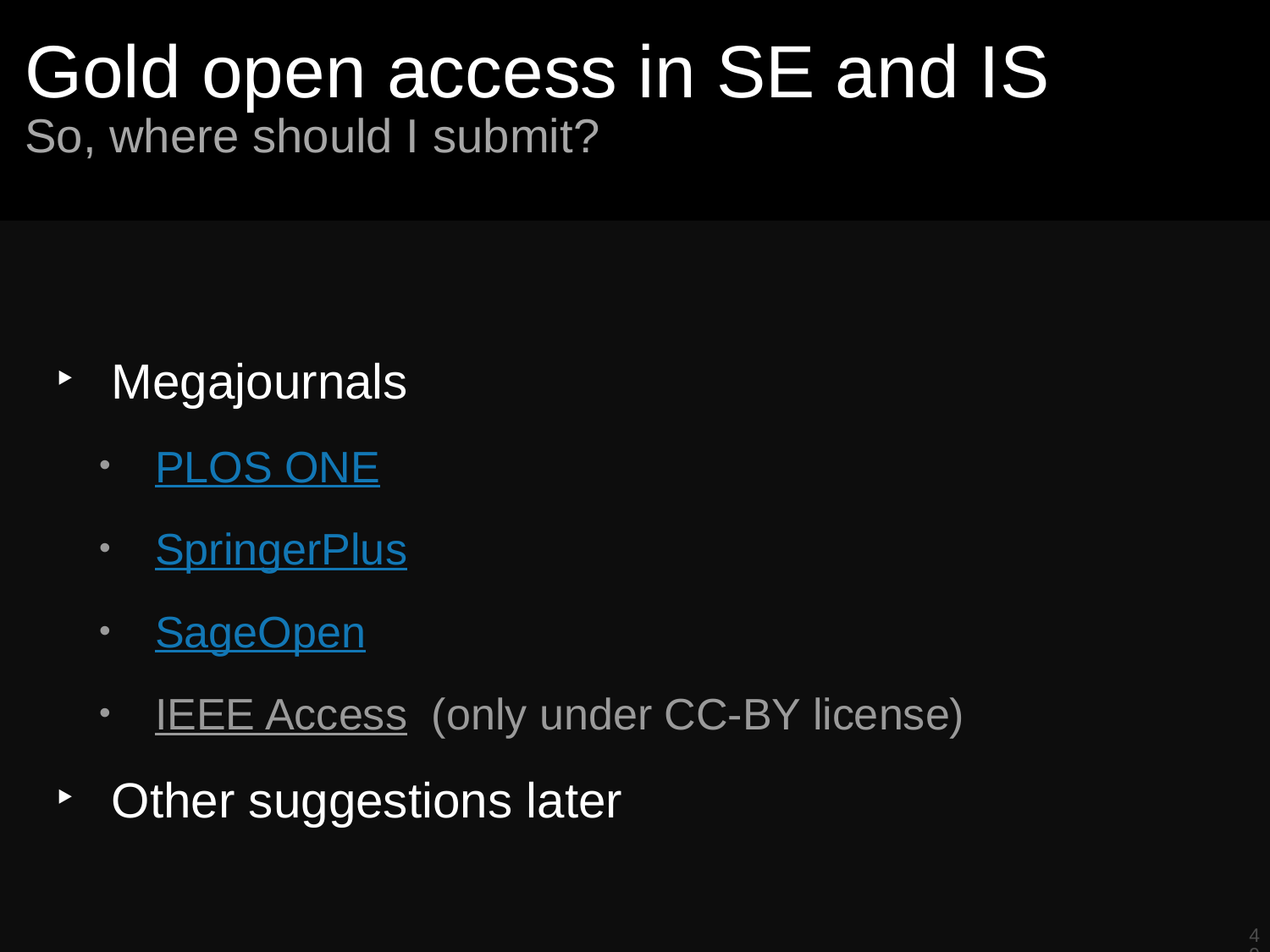

# Gold open access in SE and IS
So, where should I submit?
Megajournals
PLOS ONE
SpringerPlus
SageOpen
IEEE Access  (only under CC-BY license)
Other suggestions later
49